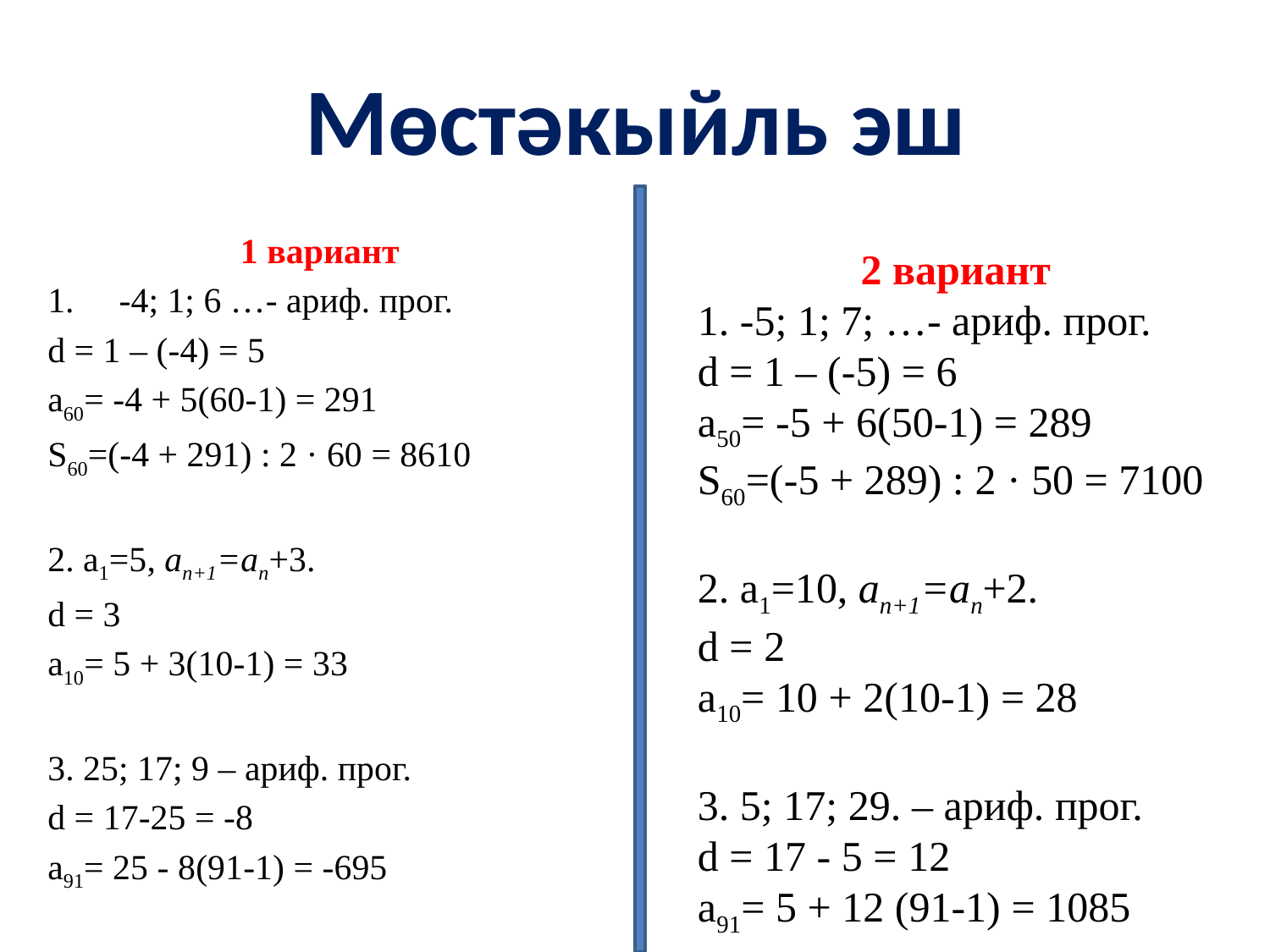

# Мөстәкыйль эш

1 вариант
-4; 1; 6 …- ариф. прог.
d = 1 – (-4) = 5
a60= -4 + 5(60-1) = 291
S60=(-4 + 291) : 2 · 60 = 8610

2. а1=5, ап+1=ап+3.
d = 3
a10= 5 + 3(10-1) = 33

3. 25; 17; 9 – ариф. прог.
d = 17-25 = -8
a91= 25 - 8(91-1) = -695

2 вариант
1. -5; 1; 7; …- ариф. прог.
d = 1 – (-5) = 6
a50= -5 + 6(50-1) = 289
S60=(-5 + 289) : 2 · 50 = 7100

2. а1=10, ап+1=ап+2.
d = 2
a10= 10 + 2(10-1) = 28

3. 5; 17; 29. – ариф. прог.
d = 17 - 5 = 12
a91= 5 + 12 (91-1) = 1085